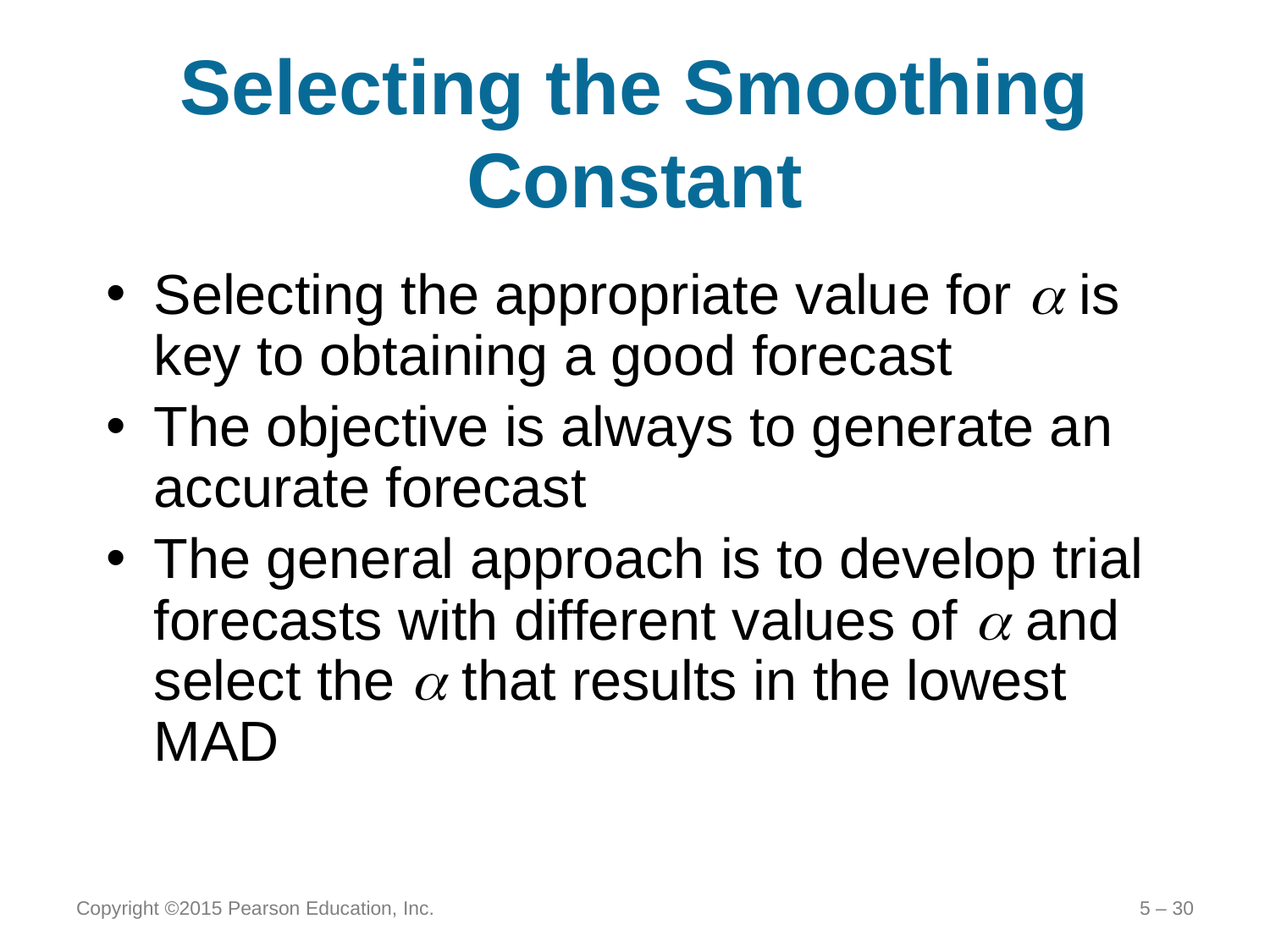

# Selecting the Smoothing Constant
Selecting the appropriate value for α is key to obtaining a good forecast
The objective is always to generate an accurate forecast
The general approach is to develop trial forecasts with different values of α and select the α that results in the lowest MAD
Copyright ©2015 Pearson Education, Inc.
5 – 30